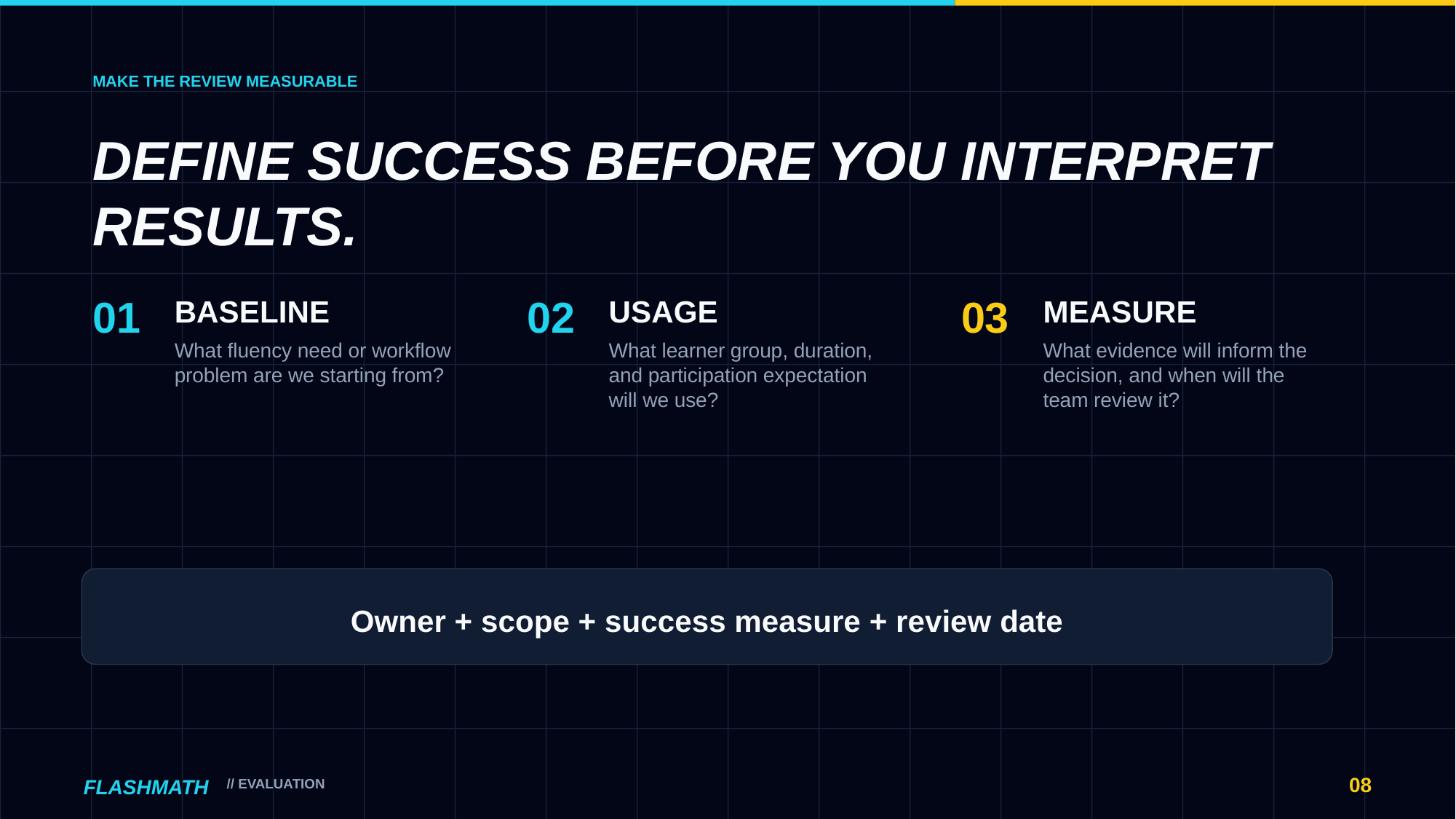

MAKE THE REVIEW MEASURABLE

DEFINE SUCCESS BEFORE YOU INTERPRET RESULTS.

01
02
03
BASELINE
USAGE
MEASURE
What fluency need or workflow problem are we starting from?
What learner group, duration, and participation expectation will we use?
What evidence will inform the decision, and when will the team review it?

Owner + scope + success measure + review date

08
FLASHMATH
// EVALUATION